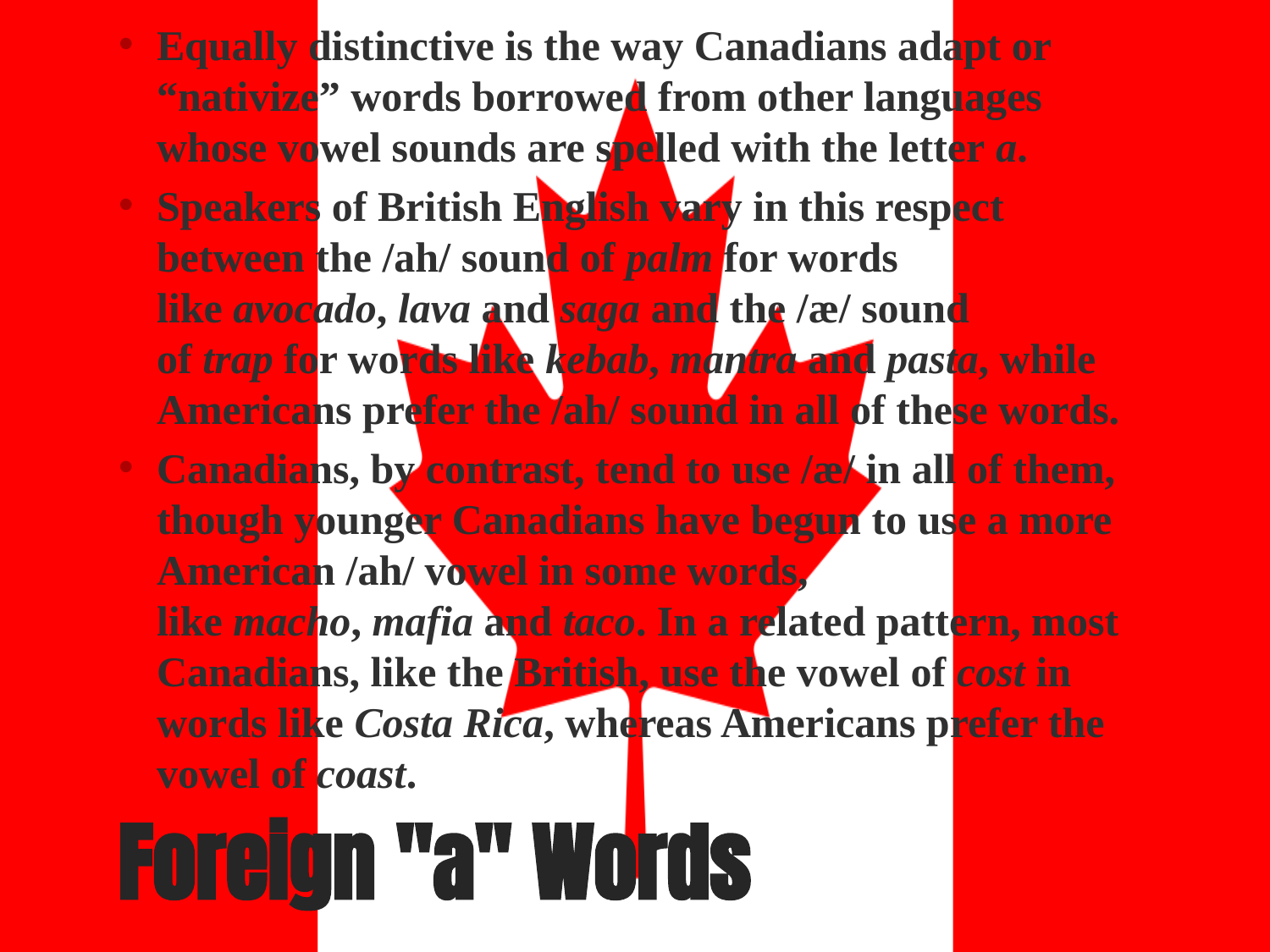

Equally distinctive is the way Canadians adapt or “nativize” words borrowed from other languages whose vowel sounds are spelled with the letter a.
Speakers of British English vary in this respect between the /ah/ sound of palm for words like avocado, lava and saga and the /æ/ sound of trap for words like kebab, mantra and pasta, while Americans prefer the /ah/ sound in all of these words.
Canadians, by contrast, tend to use /æ/ in all of them, though younger Canadians have begun to use a more American /ah/ vowel in some words, like macho, mafia and taco. In a related pattern, most Canadians, like the British, use the vowel of cost in words like Costa Rica, whereas Americans prefer the vowel of coast.
# Foreign "a" Words